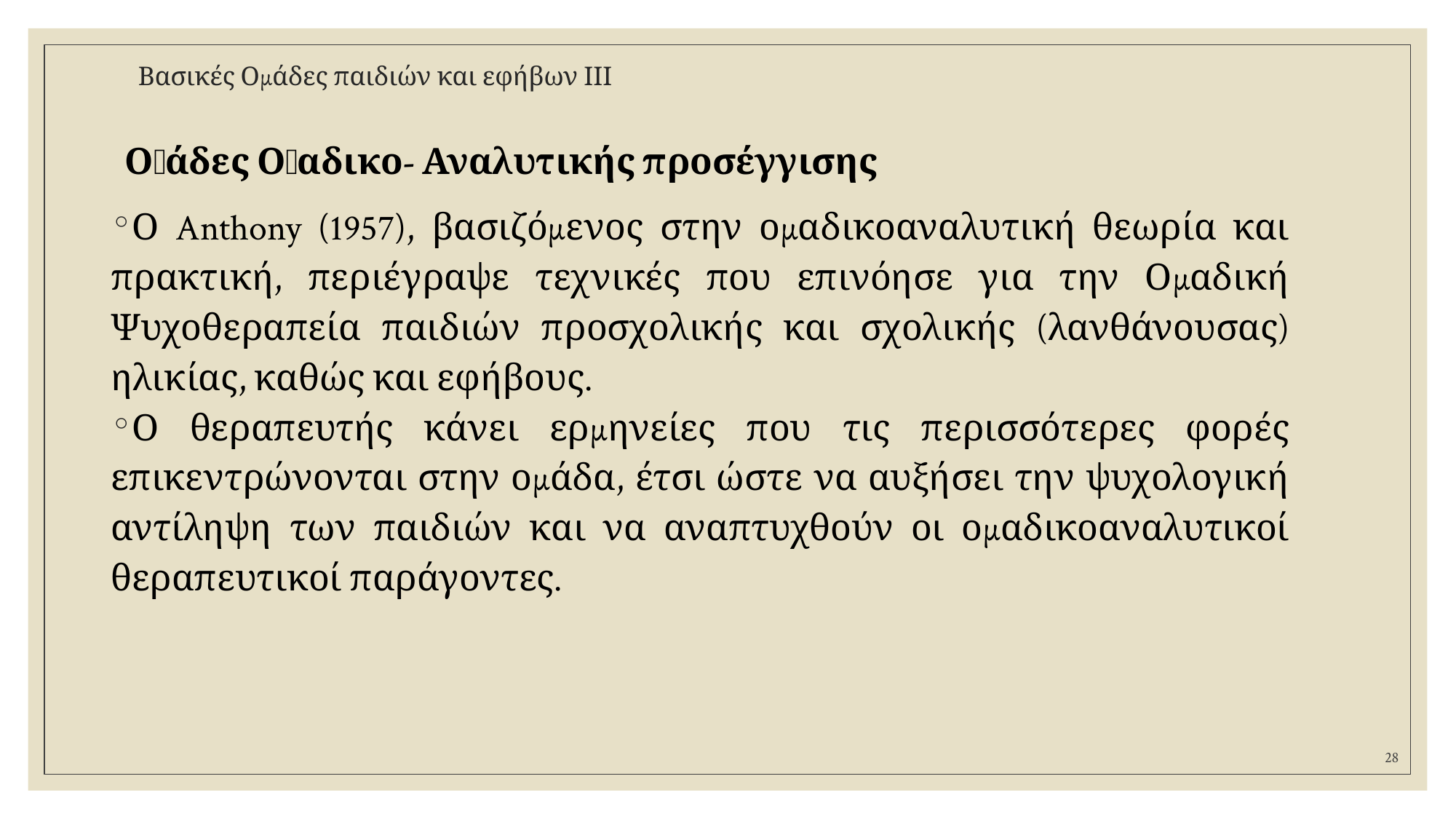

# Βασικές Ομάδες παιδιών και εφήβων ΙΙΙ
  Ομάδες Ομαδικο- Αναλυτικής προσέγγισης
Ο Anthony (1957), βασιζόμενος στην ομαδικοαναλυτική θεωρία και πρακτική, περιέγραψε τεχνικές που επινόησε για την Ομαδική Ψυχοθεραπεία παιδιών προσχολικής και σχολικής (λανθάνουσας) ηλικίας, καθώς και εφήβους.
Ο θεραπευτής κάνει ερμηνείες που τις περισσότερες φορές επικεντρώνονται στην ομάδα, έτσι ώστε να αυξήσει την ψυχολογική αντίληψη των παιδιών και να αναπτυχθούν οι ομαδικοαναλυτικοί θεραπευτικοί παράγοντες.

28